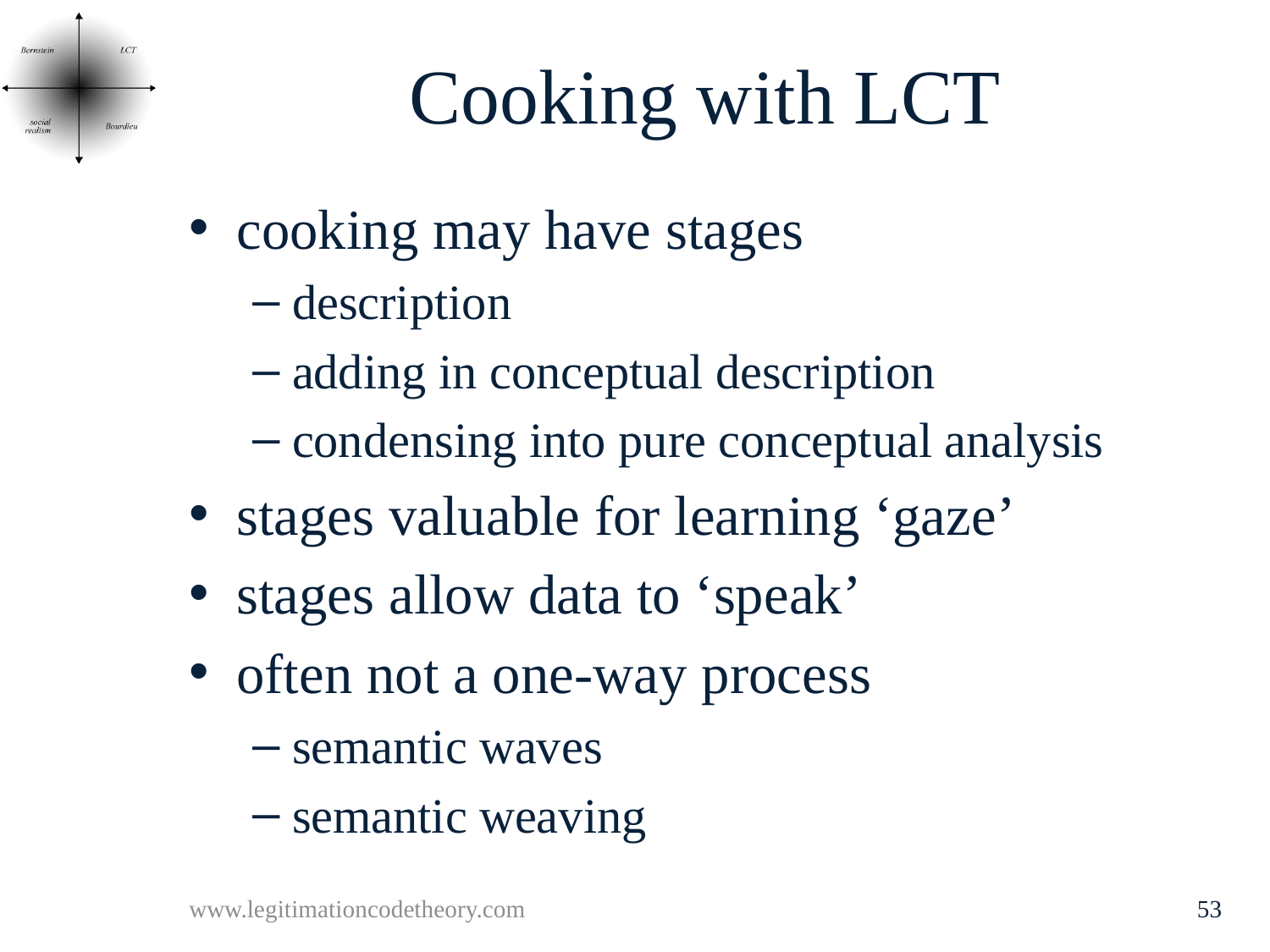

# Cooking with LCT

cooking may have stages
description
adding in conceptual description
condensing into pure conceptual analysis
stages valuable for learning ‘gaze’
stages allow data to ‘speak’
often not a one-way process
semantic waves
semantic weaving
www.legitimationcodetheory.com
53